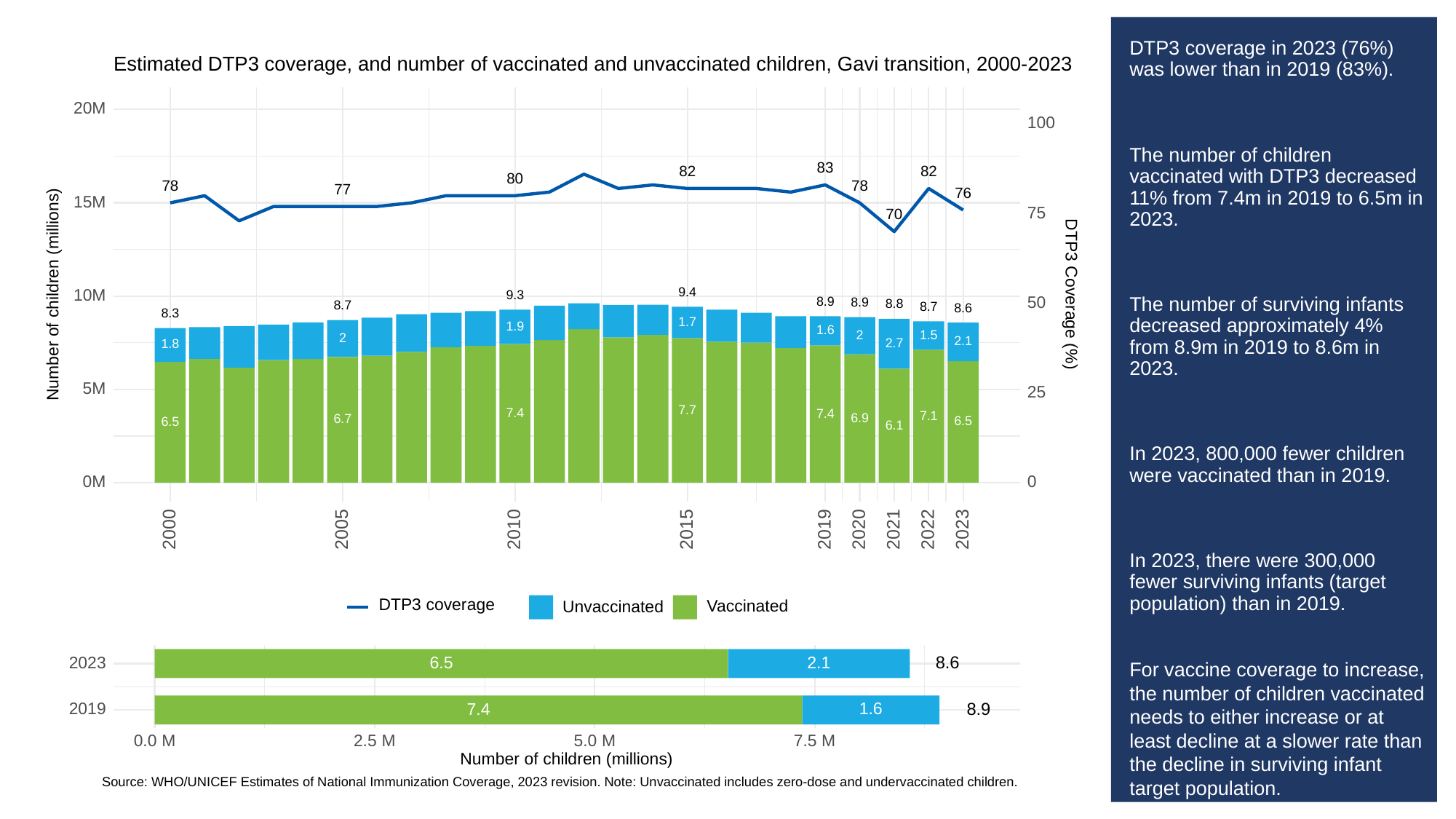

# DTP3 coverage in 2023 (76%) was lower than in 2019 (83%).

The number of children vaccinated with DTP3 decreased 11% from 7.4m in 2019 to 6.5m in 2023.

The number of surviving infants decreased approximately 4% from 8.9m in 2019 to 8.6m in 2023.

In 2023, 800,000 fewer children were vaccinated than in 2019.

In 2023, there were 300,000 fewer surviving infants (target population) than in 2019.

For vaccine coverage to increase, the number of children vaccinated needs to either increase or at least decline at a slower rate than the decline in surviving infant target population.

Estimated DTP3 coverage, and number of vaccinated and unvaccinated children, Gavi transition, 2000-2023

20M

100

83
82
82
80

78
78
77
76
15M

75
70

Number of children (millions)
DTP3 Coverage (%)
9.4
10M
9.3

50
8.9
8.9
8.8
8.7
8.7

8.6

8.3

1.7

1.9

1.6

1.5
2
2

2.1

2.7

1.8

5M
25

7.7
7.4
7.4
7.1
6.9
6.7
6.5
6.5
6.1

0M
0

2023
2000
2005
2010
2015
2019
2020
2021
2022

DTP3 coverage
Unvaccinated
Vaccinated

8.6
6.5
2023
2.1

8.9
1.6
2019
7.4

0.0 M
2.5 M
5.0 M
7.5 M
Number of children (millions)
Source: WHO/UNICEF Estimates of National Immunization Coverage, 2023 revision. Note: Unvaccinated includes zero-dose and undervaccinated children.